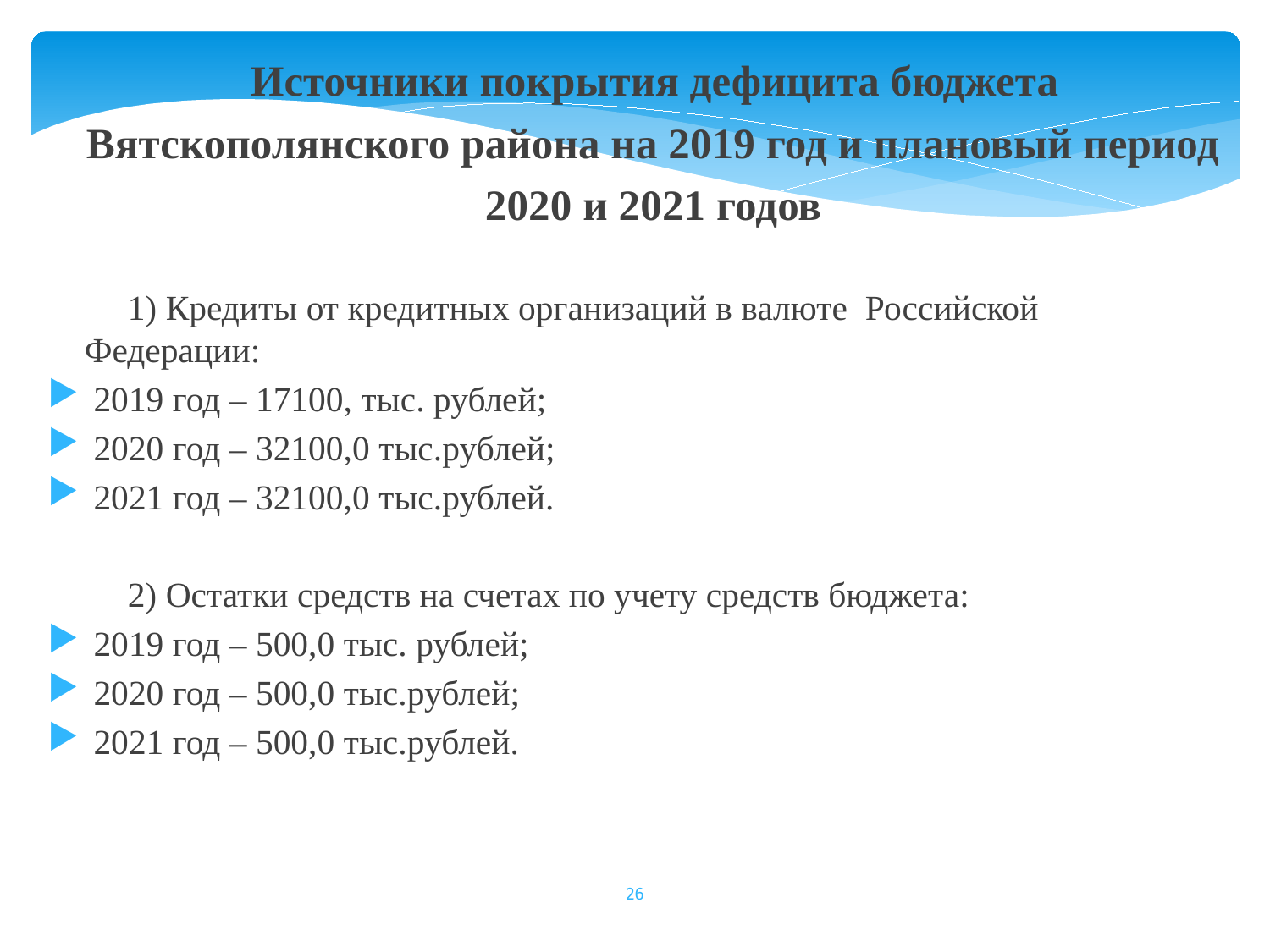

Источники покрытия дефицита бюджета Вятскополянского района на 2019 год и плановый период 2020 и 2021 годов

         1) Кредиты от кредитных организаций в валюте  Российской Федерации:
 2019 год – 17100, тыс. рублей;
 2020 год – 32100,0 тыс.рублей;
 2021 год – 32100,0 тыс.рублей.

         2) Остатки средств на счетах по учету средств бюджета:
 2019 год – 500,0 тыс. рублей;
 2020 год – 500,0 тыс.рублей;
 2021 год – 500,0 тыс.рублей.

26